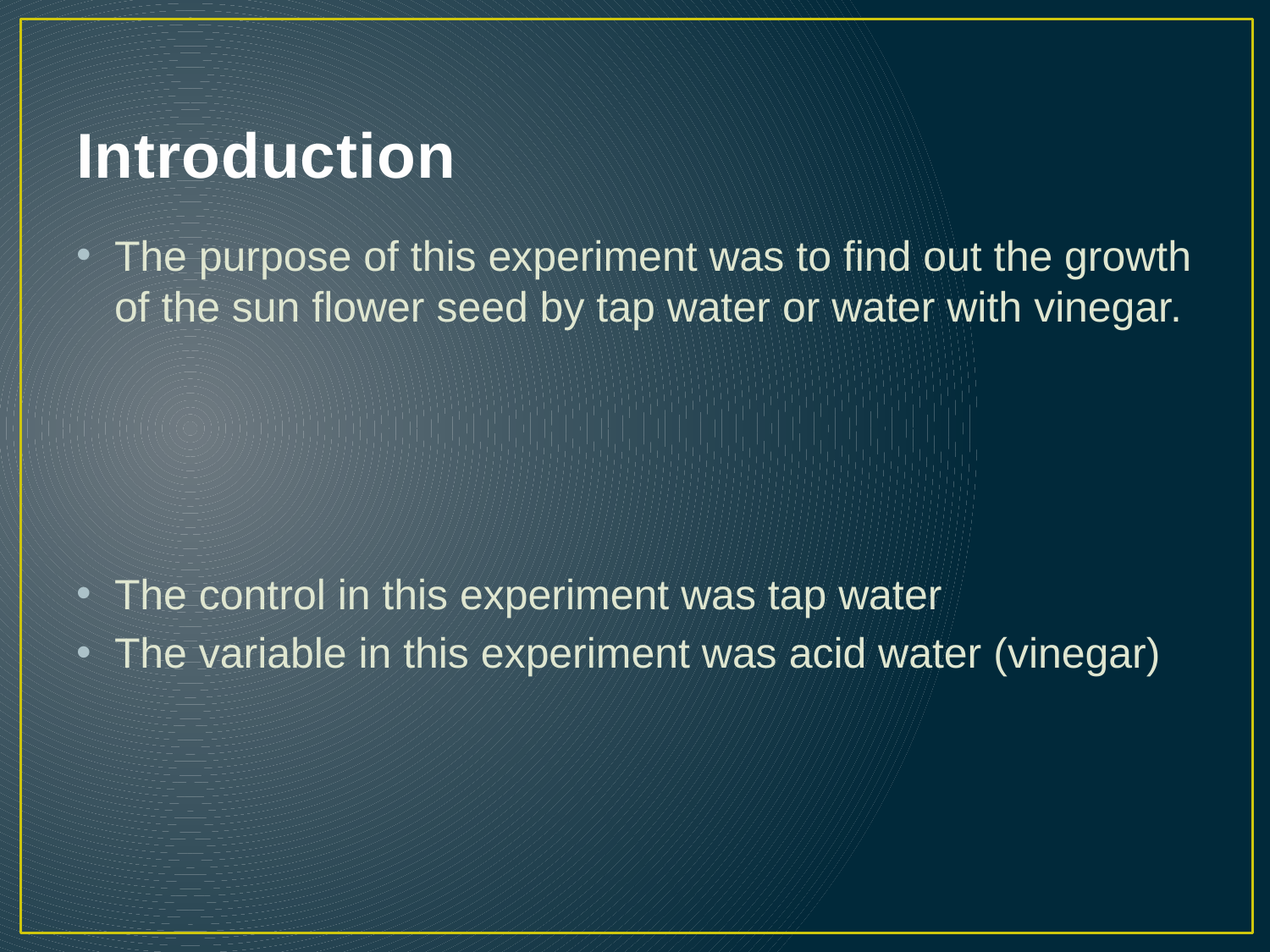

# Introduction
The purpose of this experiment was to find out the growth of the sun flower seed by tap water or water with vinegar.

The control in this experiment was tap water
The variable in this experiment was acid water (vinegar)